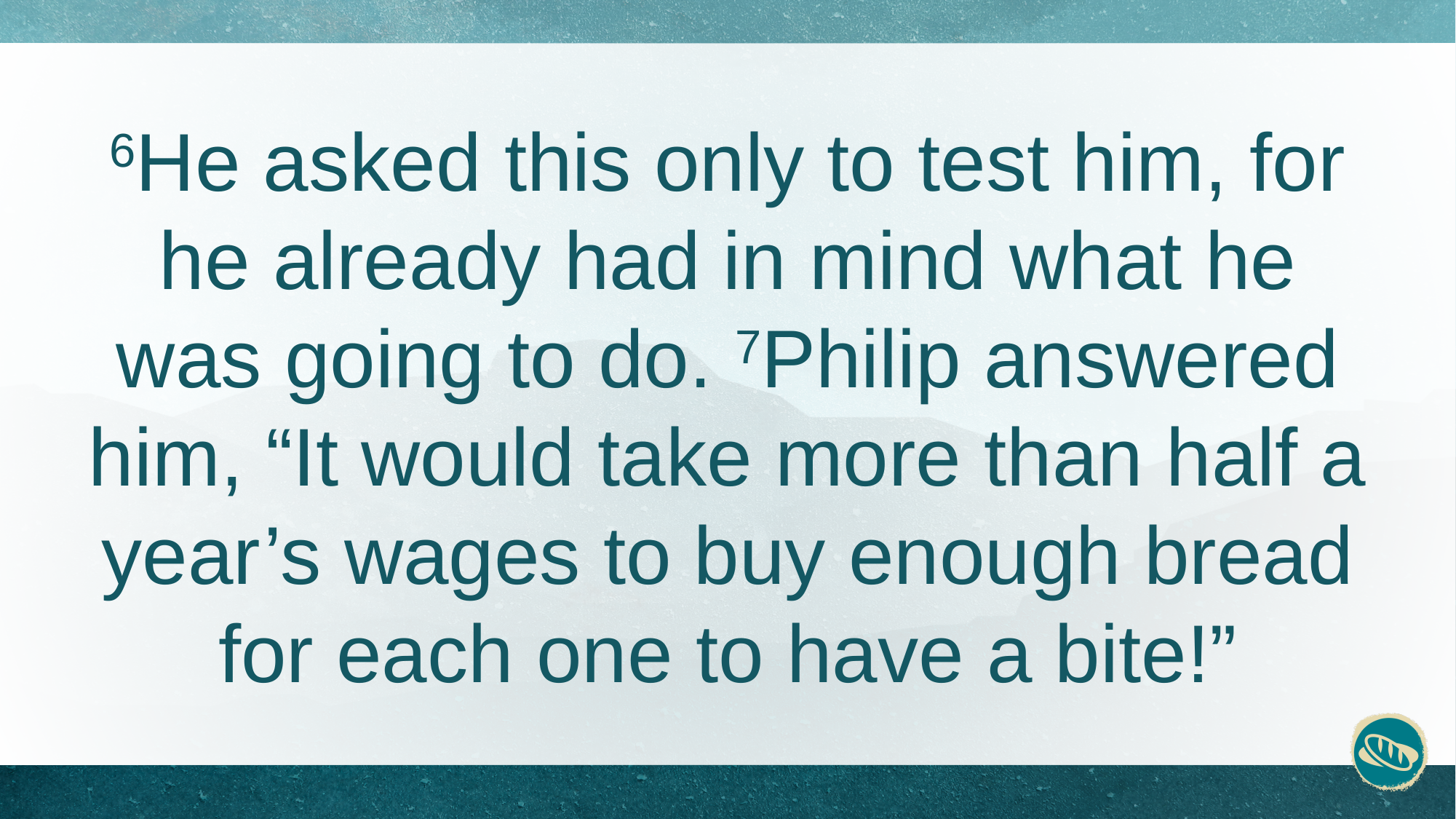

# 6He asked this only to test him, for he already had in mind what he was going to do. 7Philip answered him, “It would take more than half a year’s wages to buy enough bread for each one to have a bite!”